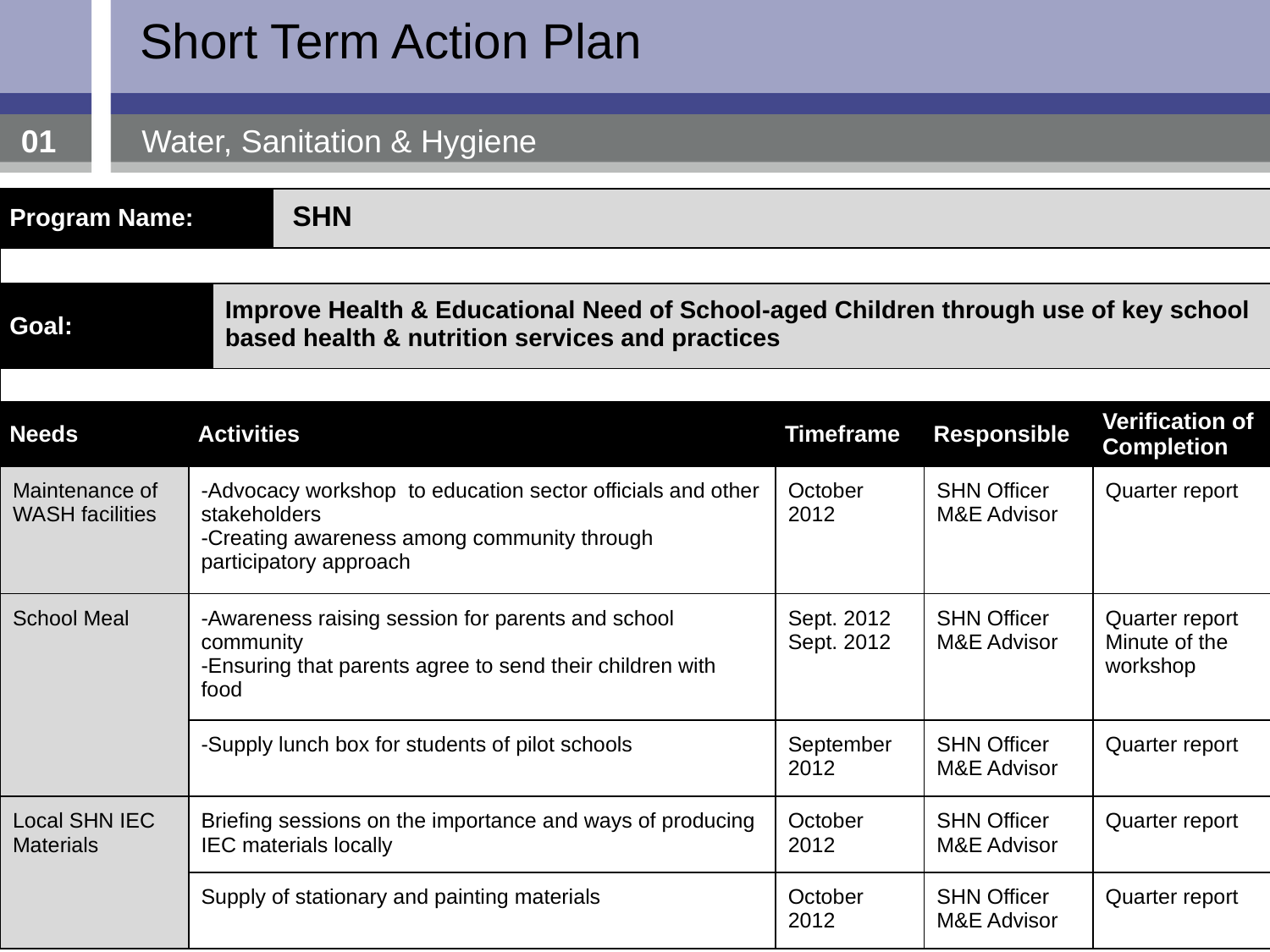

Short Term Action Plan

01
Water, Sanitation & Hygiene
| Program Name: |  |  | SHN |  |  |  |
| --- | --- | --- | --- | --- | --- | --- |
|  |  |  |  |  |  |  |
| Goal: |  | Improve Health & Educational Need of School-aged Children through use of key school based health & nutrition services and practices |  |  |  |  |
|  |  |  |  |  |  |  |
| Needs | Activities |  |  | Timeframe | Responsible | Verification of Completion |
| Maintenance of WASH facilities | -Advocacy workshop to education sector officials and other stakeholders -Creating awareness among community through participatory approach |  |  | October 2012 | SHN Officer M&E Advisor | Quarter report |
| School Meal | -Awareness raising session for parents and school community -Ensuring that parents agree to send their children with food |  |  | Sept. 2012 Sept. 2012 | SHN Officer M&E Advisor | Quarter report Minute of the workshop |
|  | -Supply lunch box for students of pilot schools |  |  | September 2012 | SHN Officer M&E Advisor | Quarter report |
| Local SHN IEC Materials | Briefing sessions on the importance and ways of producing IEC materials locally |  |  | October 2012 | SHN Officer M&E Advisor | Quarter report |
|  | Supply of stationary and painting materials |  |  | October 2012 | SHN Officer M&E Advisor | Quarter report |